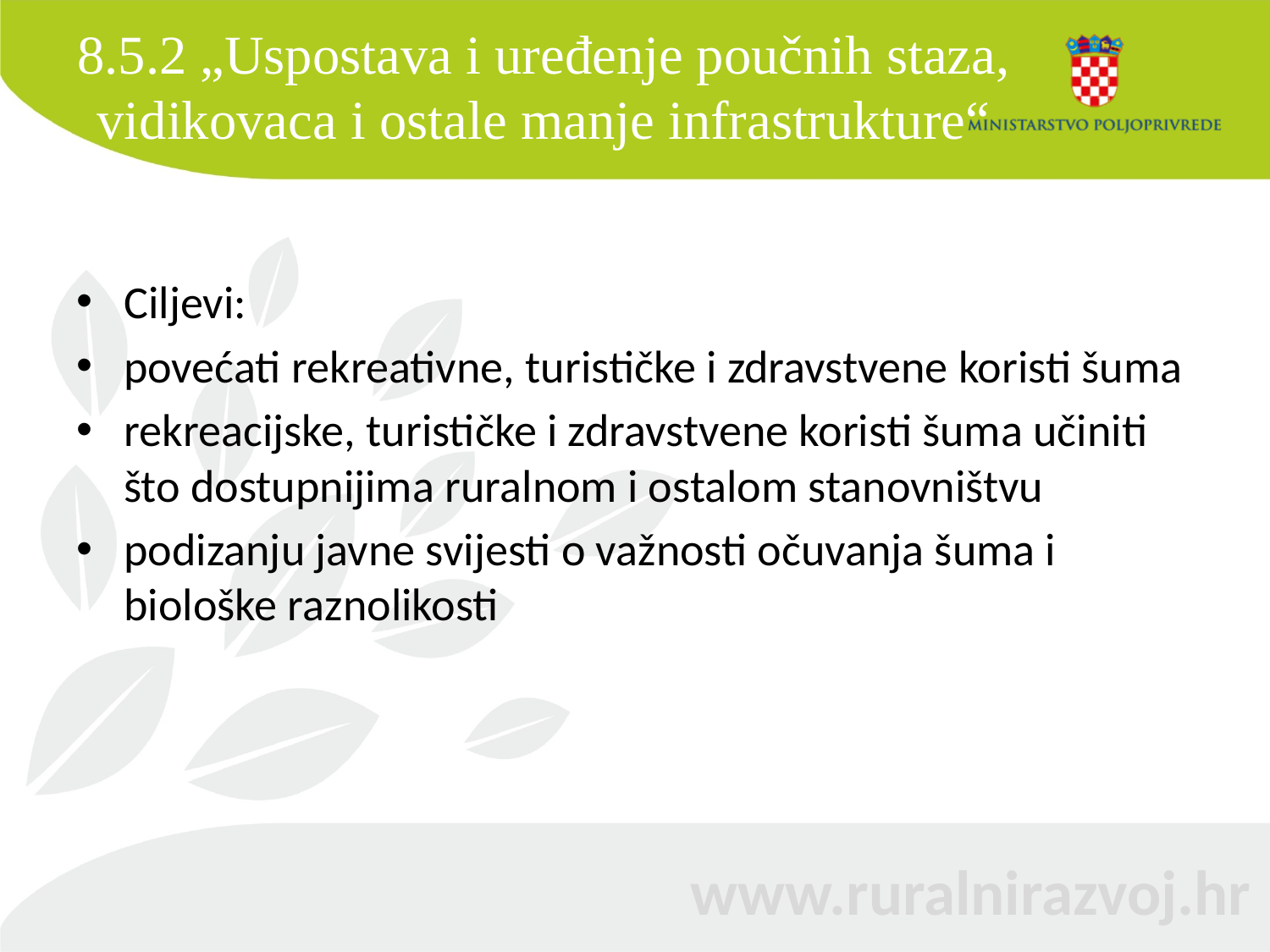

# 8.5.2 „Uspostava i uređenje poučnih staza, vidikovaca i ostale manje infrastrukture“
Ciljevi:
povećati rekreativne, turističke i zdravstvene koristi šuma
rekreacijske, turističke i zdravstvene koristi šuma učiniti što dostupnijima ruralnom i ostalom stanovništvu
podizanju javne svijesti o važnosti očuvanja šuma i biološke raznolikosti